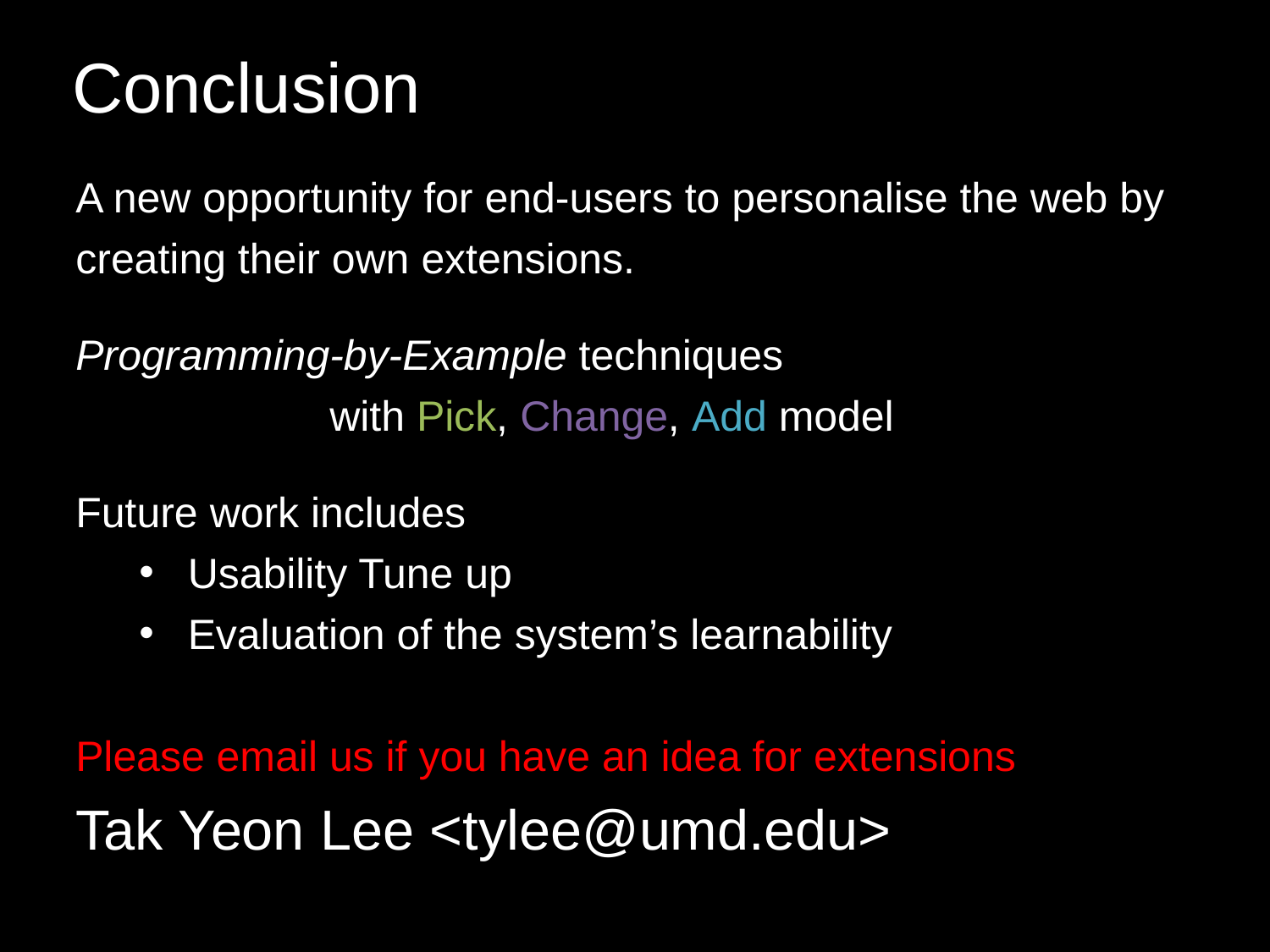

Conclusion
A new opportunity for end-users to personalise the web by creating their own extensions.

Programming-by-Example techniques
		with Pick, Change, Add model

Future work includes
Usability Tune up
Evaluation of the system’s learnability

Please email us if you have an idea for extensions
Tak Yeon Lee <tylee@umd.edu>